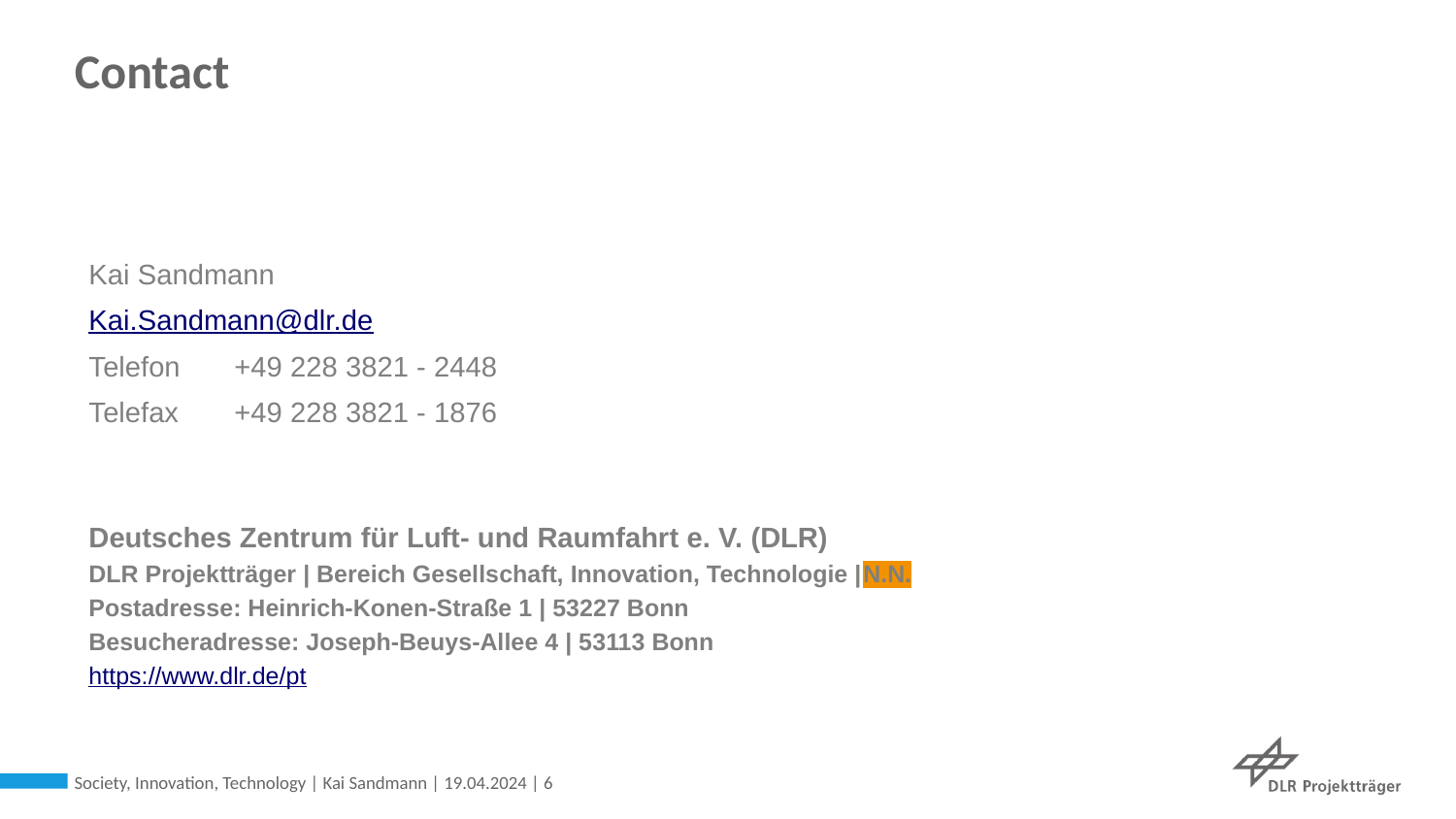

Contact

Kai Sandmann
Kai.Sandmann@dlr.de
Telefon	+49 228 3821 - 2448
Telefax 	+49 228 3821 - 1876

Deutsches Zentrum für Luft- und Raumfahrt e. V. (DLR)
DLR Projektträger | Bereich Gesellschaft, Innovation, Technologie |N.N.
Postadresse: Heinrich-Konen-Straße 1 | 53227 Bonn
Besucheradresse: Joseph-Beuys-Allee 4 | 53113 Bonn
https://www.dlr.de/pt